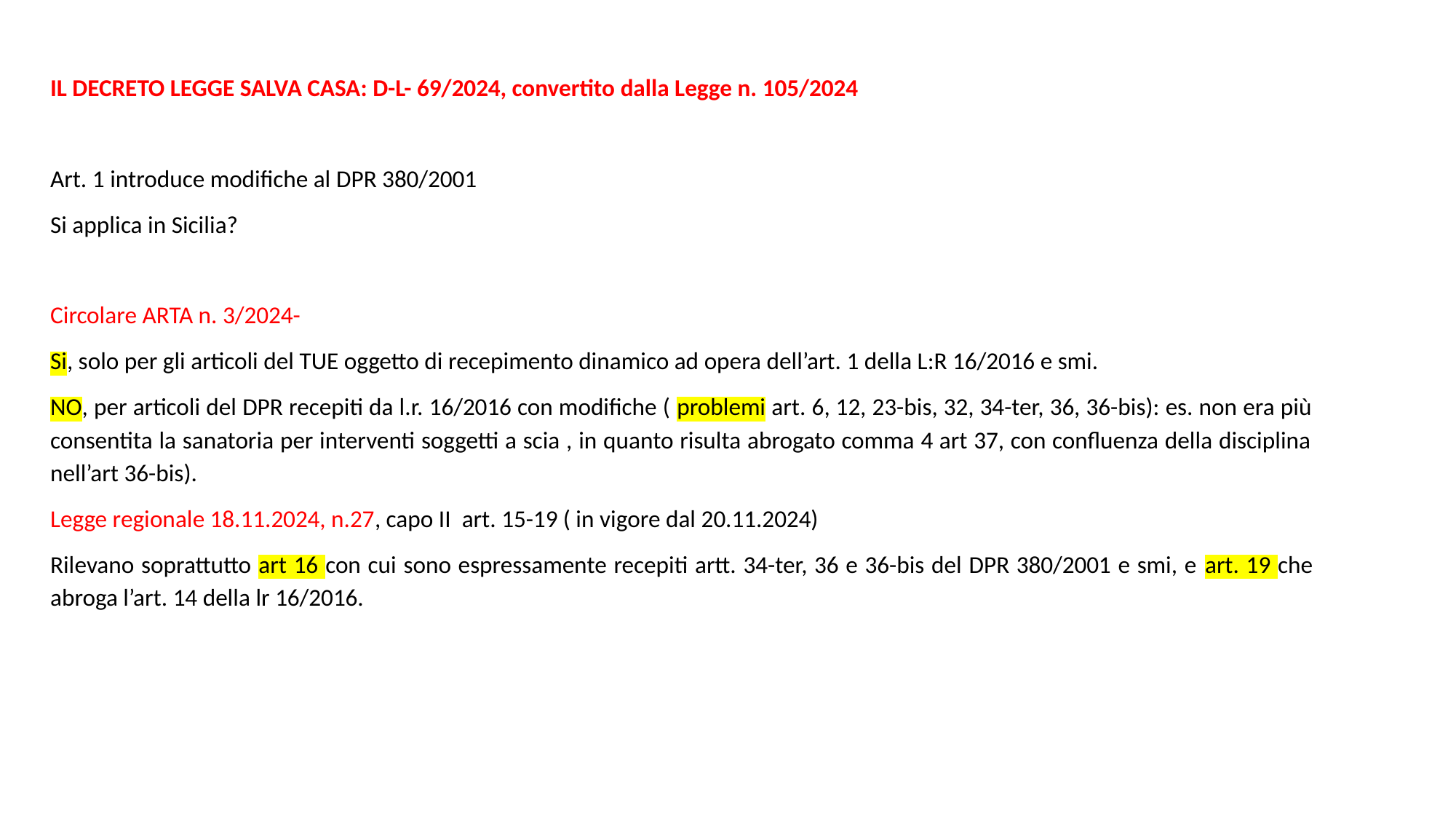

IL DECRETO LEGGE SALVA CASA: D-L- 69/2024, convertito dalla Legge n. 105/2024

Art. 1 introduce modifiche al DPR 380/2001
Si applica in Sicilia?

Circolare ARTA n. 3/2024-
Si, solo per gli articoli del TUE oggetto di recepimento dinamico ad opera dell’art. 1 della L:R 16/2016 e smi.
NO, per articoli del DPR recepiti da l.r. 16/2016 con modifiche ( problemi art. 6, 12, 23-bis, 32, 34-ter, 36, 36-bis): es. non era più consentita la sanatoria per interventi soggetti a scia , in quanto risulta abrogato comma 4 art 37, con confluenza della disciplina nell’art 36-bis).
Legge regionale 18.11.2024, n.27, capo II  art. 15-19 ( in vigore dal 20.11.2024)
Rilevano soprattutto art 16 con cui sono espressamente recepiti artt. 34-ter, 36 e 36-bis del DPR 380/2001 e smi, e art. 19 che abroga l’art. 14 della lr 16/2016.